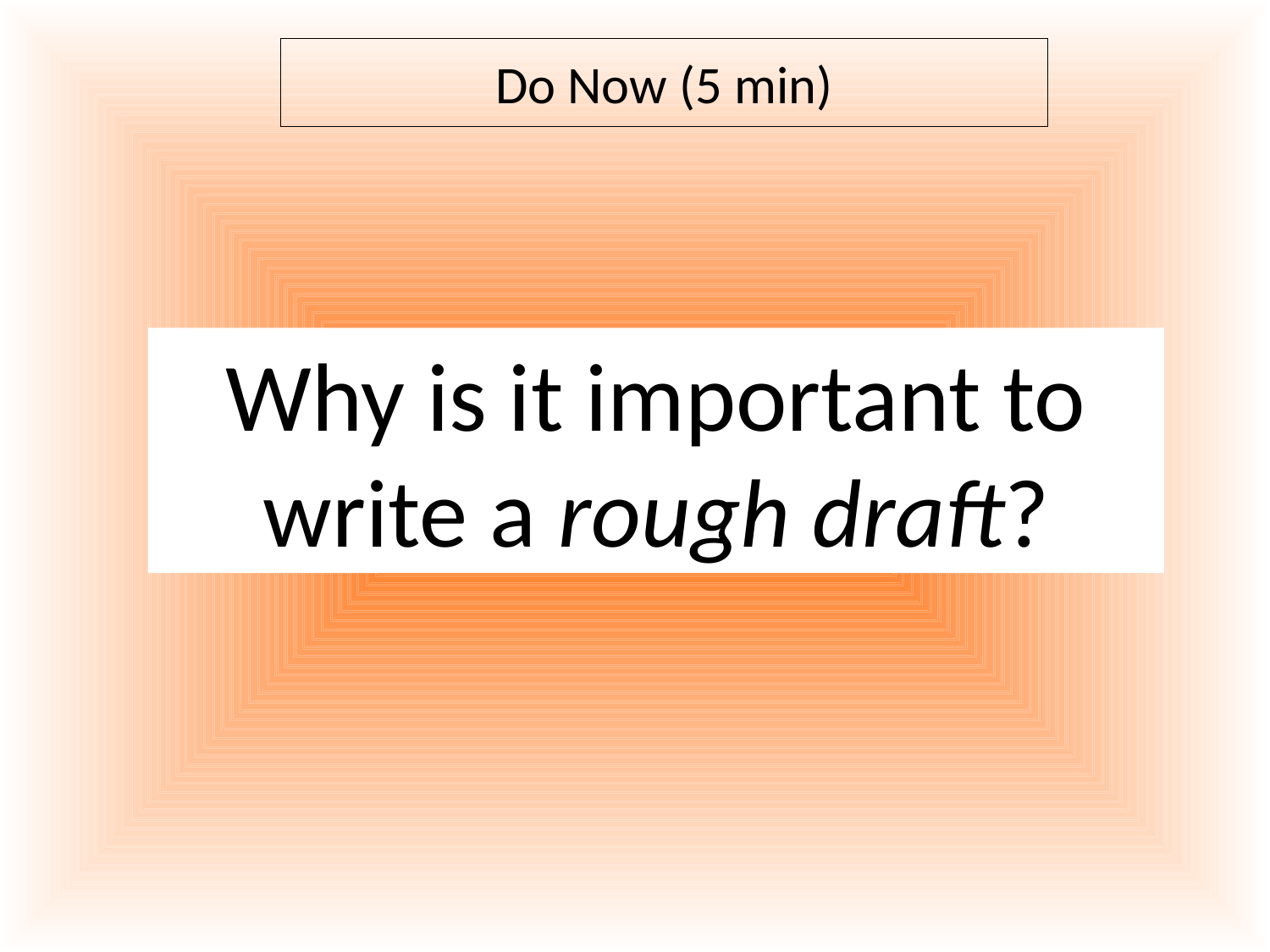

Do Now (5 min)
Why is it important to write a rough draft?